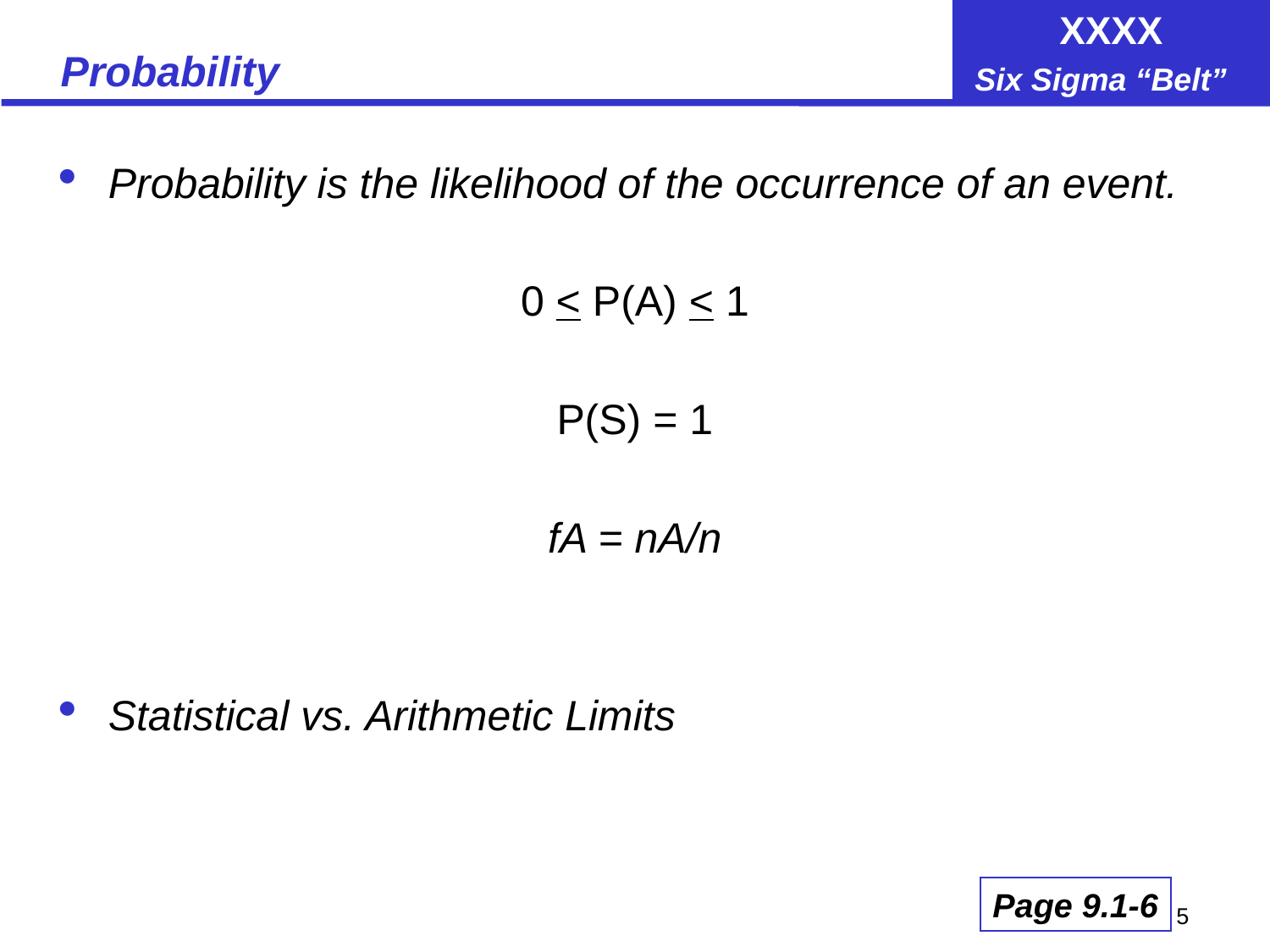

# Probability
Probability is the likelihood of the occurrence of an event.

0 < P(A) < 1

P(S) = 1

fA = nA/n

Statistical vs. Arithmetic Limits

Page 9.1-6